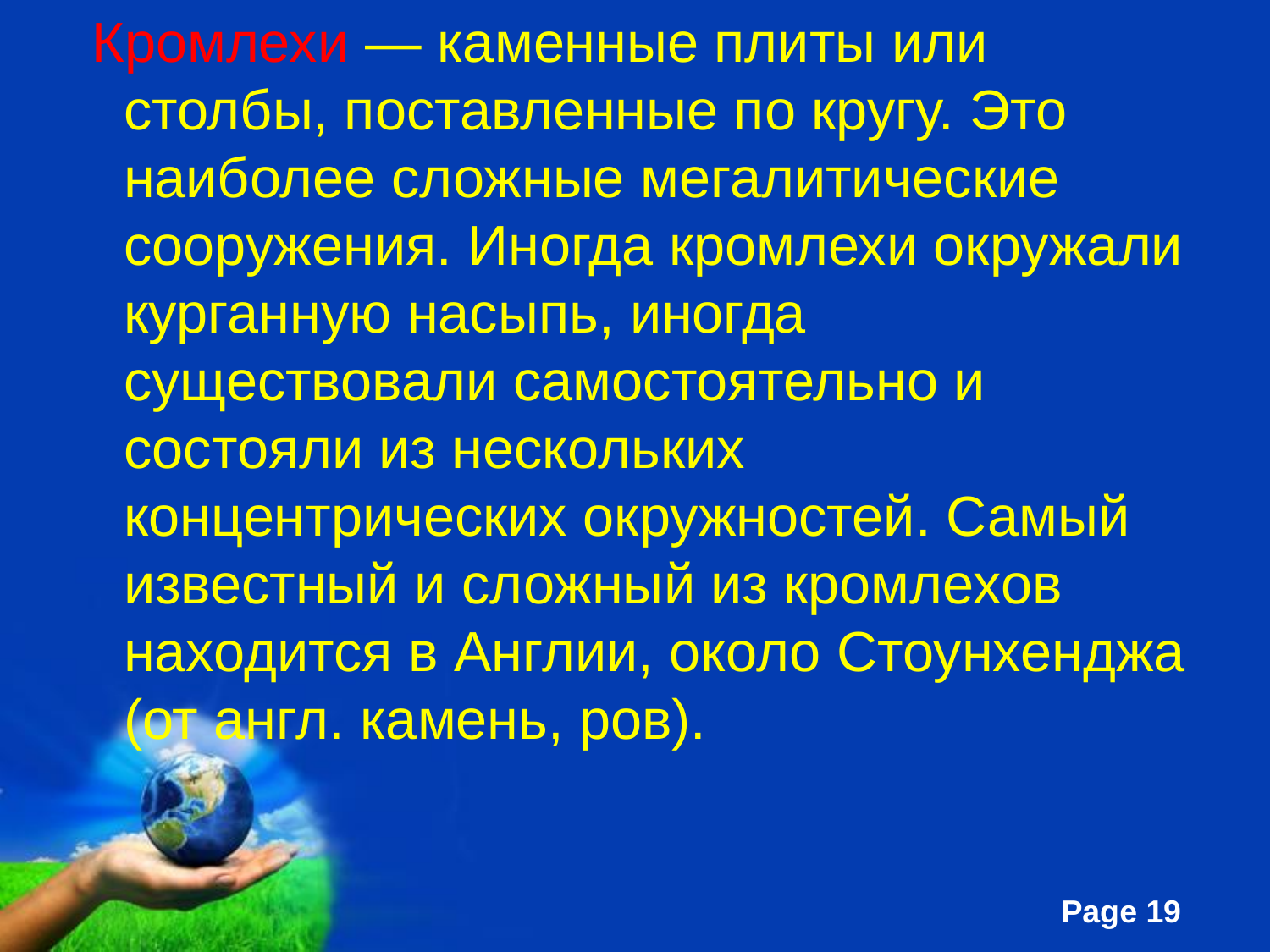

Кромлехи — каменные плиты или столбы, поставленные по кругу. Это наиболее сложные мегалитические сооружения. Иногда кромлехи окружали курганную насыпь, иногда существовали самостоятельно и состояли из нескольких концентрических окружностей. Самый известный и сложный из кромлехов находится в Англии, около Стоунхенджа (от англ. камень, ров).

#